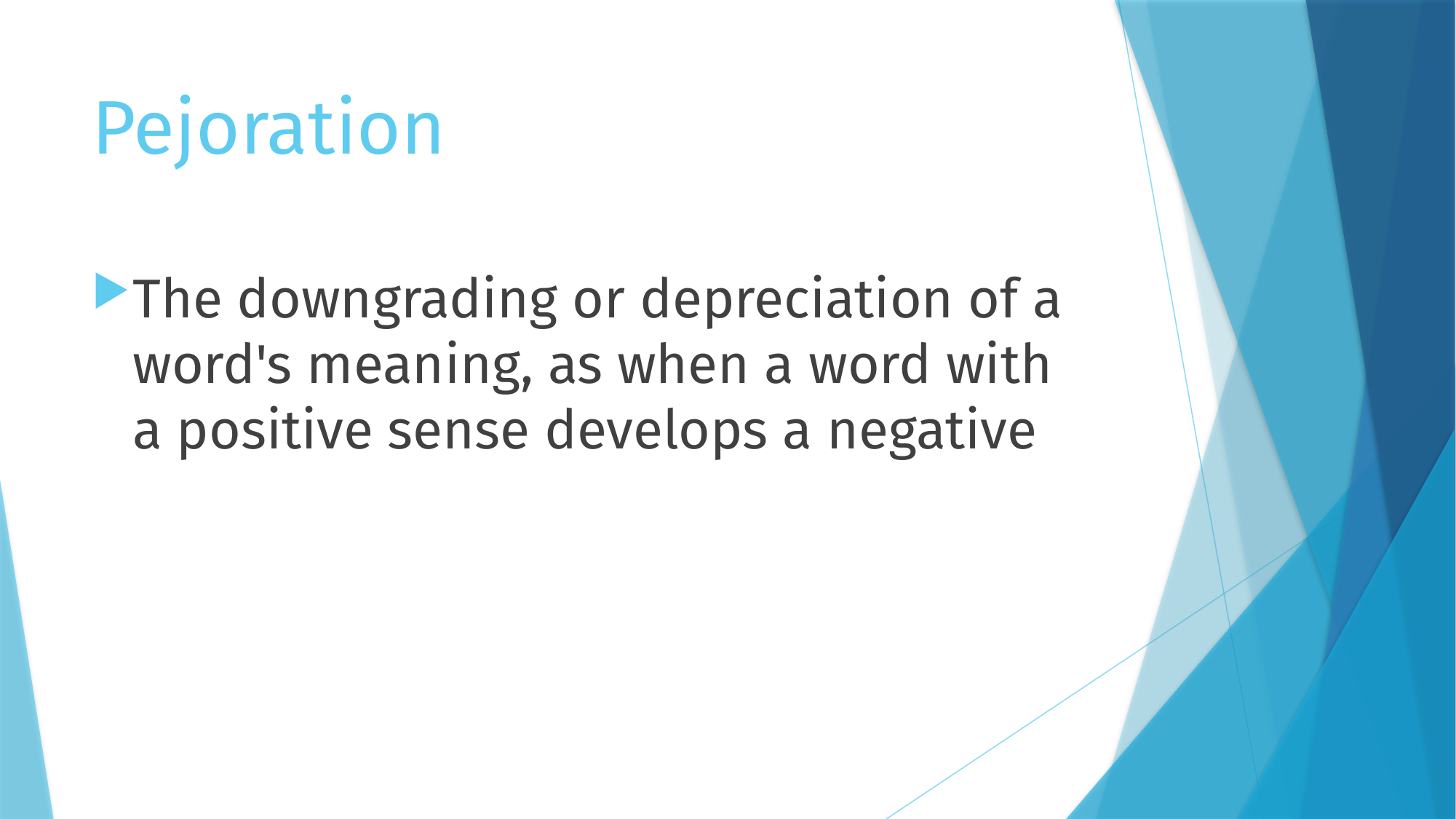

# Pejoration
The downgrading or depreciation of a word's meaning, as when a word with a positive sense develops a negative